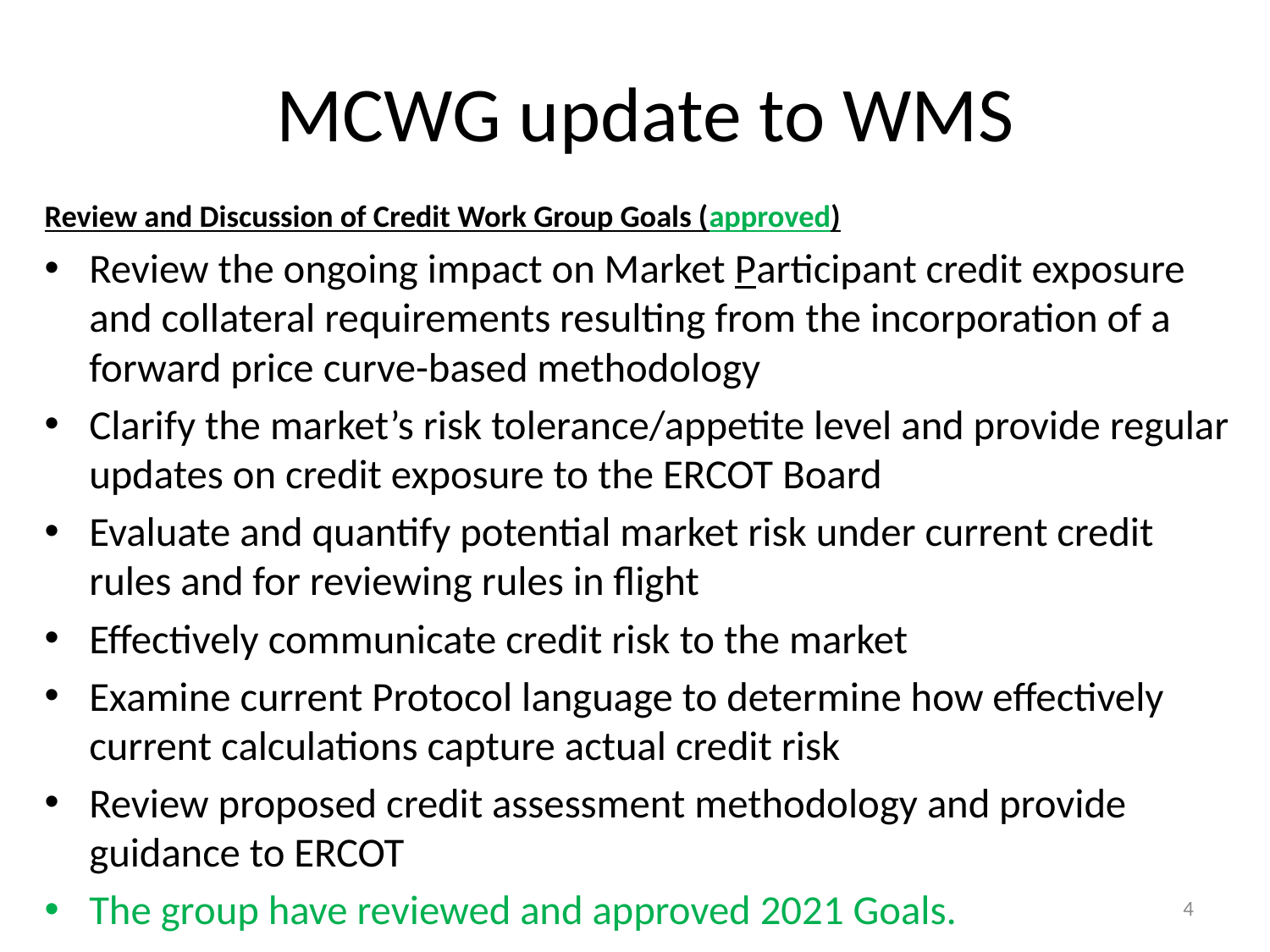

# MCWG update to WMS
Review and Discussion of Credit Work Group Goals (approved)
Review the ongoing impact on Market Participant credit exposure and collateral requirements resulting from the incorporation of a forward price curve-based methodology
Clarify the market’s risk tolerance/appetite level and provide regular updates on credit exposure to the ERCOT Board
Evaluate and quantify potential market risk under current credit rules and for reviewing rules in flight
Effectively communicate credit risk to the market
Examine current Protocol language to determine how effectively current calculations capture actual credit risk
Review proposed credit assessment methodology and provide guidance to ERCOT
The group have reviewed and approved 2021 Goals.

4